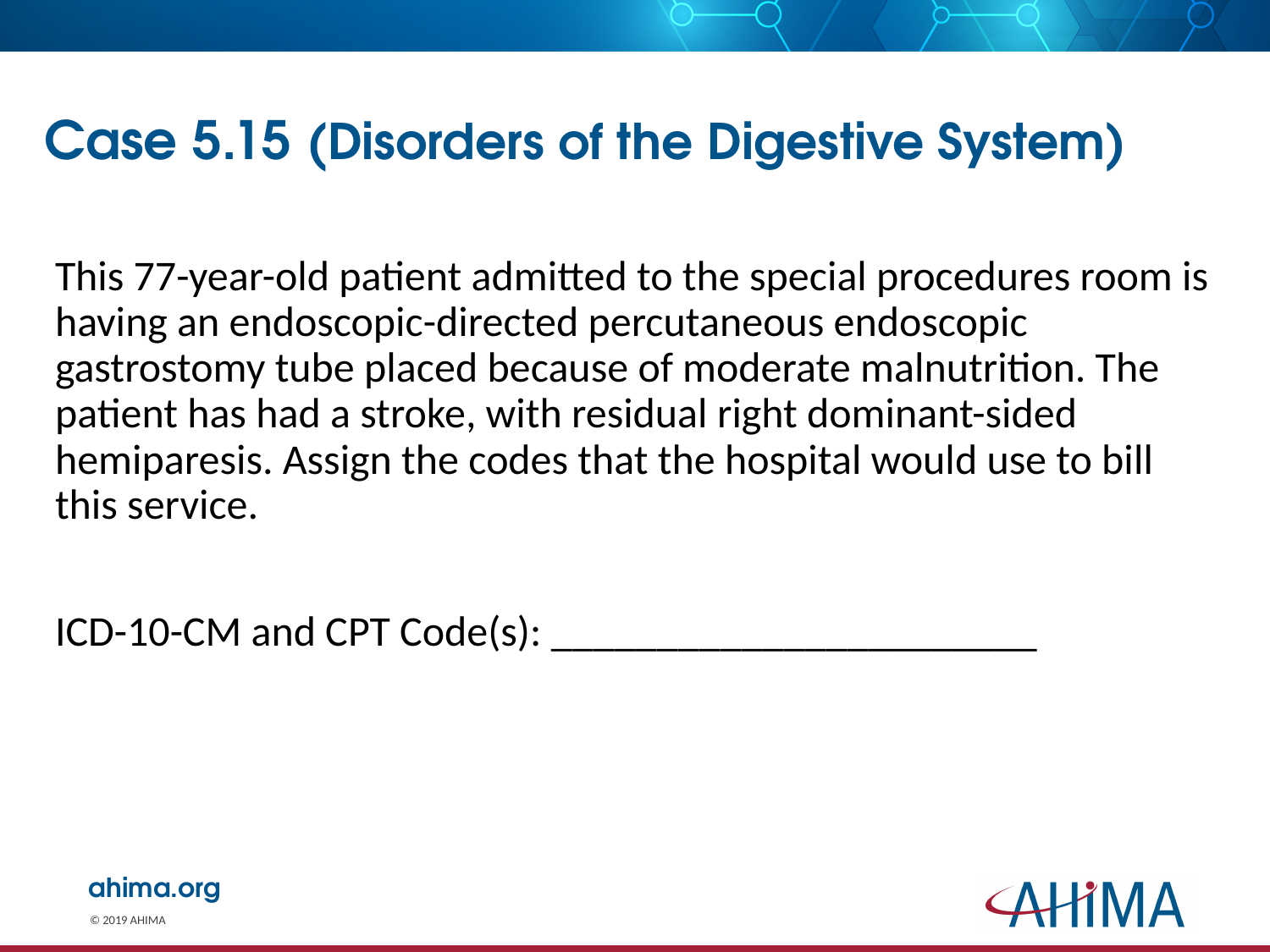

# Case 5.15 (Disorders of the Digestive System)

This 77-year-old patient admitted to the special procedures room is having an endoscopic-directed percutaneous endoscopic gastrostomy tube placed because of moderate malnutrition. The patient has had a stroke, with residual right dominant-sided hemiparesis. Assign the codes that the hospital would use to bill this service.

ICD-10-CM and CPT Code(s): _______________________